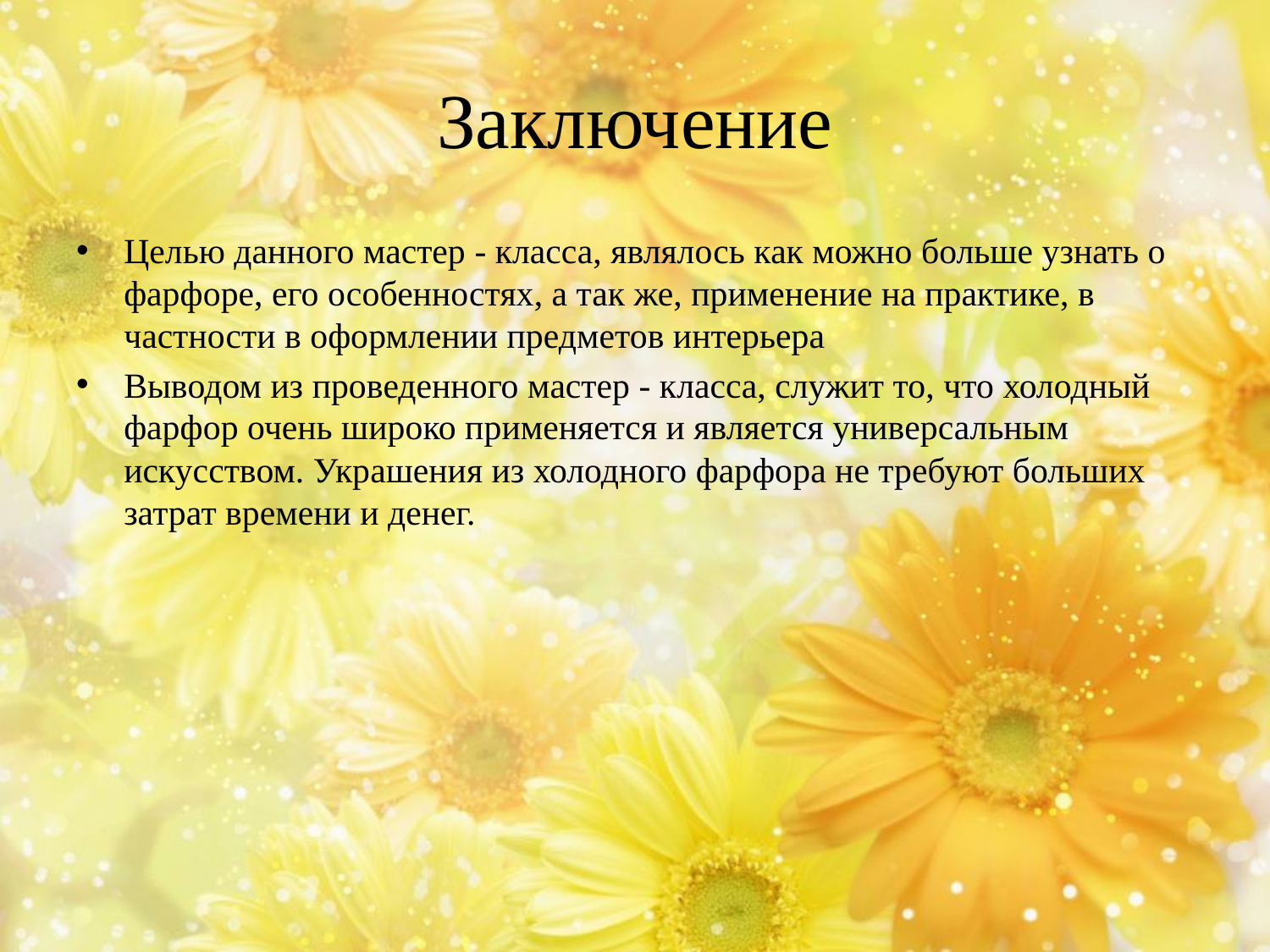

# Заключение
Целью данного мастер - класса, являлось как можно больше узнать о фарфоре, его особенностях, а так же, применение на практике, в частности в оформлении предметов интерьера
Выводом из проведенного мастер - класса, служит то, что холодный фарфор очень широко применяется и является универсальным искусством. Украшения из холодного фарфора не требуют больших затрат времени и денег.